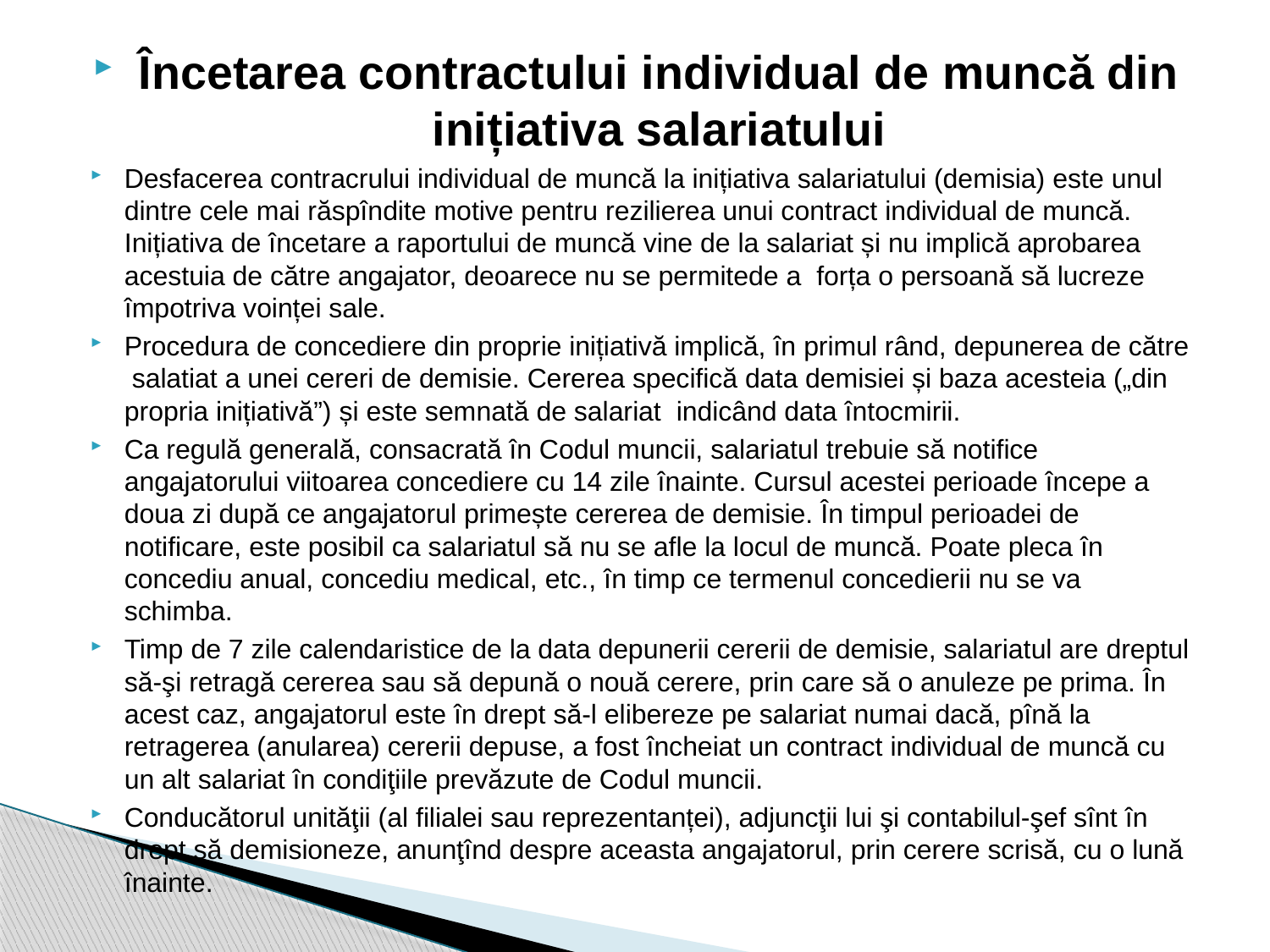

Încetarea contractului individual de muncă din inițiativa salariatului
Desfacerea contracrului individual de muncă la inițiativa salariatului (demisia) este unul dintre cele mai răspîndite motive pentru rezilierea unui contract individual de muncă. Inițiativa de încetare a raportului de muncă vine de la salariat și nu implică aprobarea acestuia de către angajator, deoarece nu se permitede a  forța o persoană să lucreze împotriva voinței sale.
Procedura de concediere din proprie inițiativă implică, în primul rând, depunerea de către  salatiat a unei cereri de demisie. Cererea specifică data demisiei și baza acesteia („din propria inițiativă”) și este semnată de salariat  indicând data întocmirii.
Ca regulă generală, consacrată în Codul muncii, salariatul trebuie să notifice angajatorului viitoarea concediere cu 14 zile înainte. Cursul acestei perioade începe a doua zi după ce angajatorul primește cererea de demisie. În timpul perioadei de notificare, este posibil ca salariatul să nu se afle la locul de muncă. Poate pleca în concediu anual, concediu medical, etc., în timp ce termenul concedierii nu se va schimba.
Timp de 7 zile calendaristice de la data depunerii cererii de demisie, salariatul are dreptul să-şi retragă cererea sau să depună o nouă cerere, prin care să o anuleze pe prima. În acest caz, angajatorul este în drept să-l elibereze pe salariat numai dacă, pînă la retragerea (anularea) cererii depuse, a fost încheiat un contract individual de muncă cu un alt salariat în condiţiile prevăzute de Codul muncii.
Conducătorul unităţii (al filialei sau reprezentanței), adjuncţii lui şi contabilul-şef sînt în drept să demisioneze, anunţînd despre aceasta angajatorul, prin cerere scrisă, cu o lună înainte.